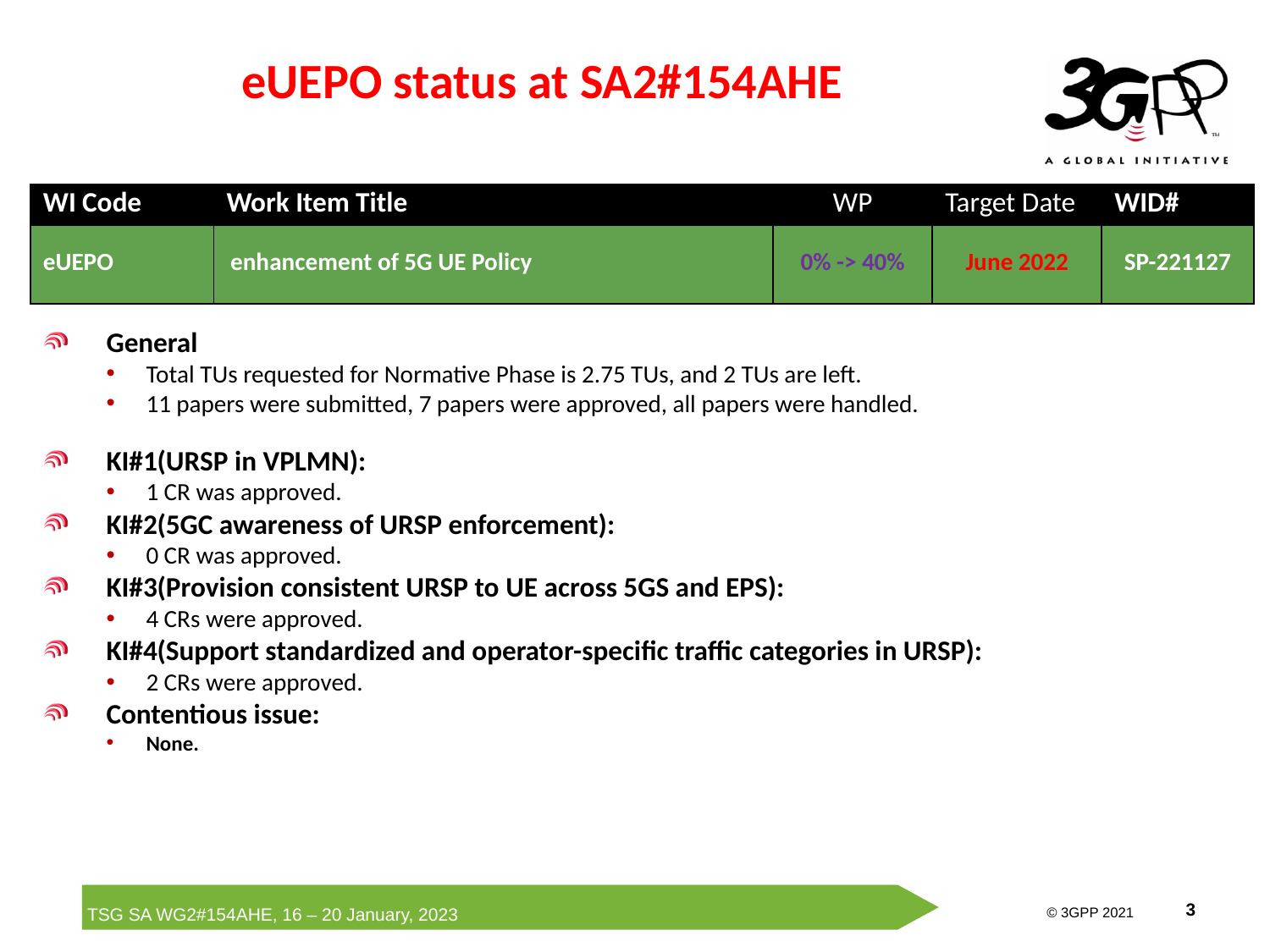

# eUEPO status at SA2#154AHE
| WI Code | Work Item Title | WP | Target Date | WID# |
| --- | --- | --- | --- | --- |
| eUEPO | enhancement of 5G UE Policy | 0% -> 40% | June 2022 | SP-221127 |
General
Total TUs requested for Normative Phase is 2.75 TUs, and 2 TUs are left.
11 papers were submitted, 7 papers were approved, all papers were handled.

KI#1(URSP in VPLMN):
1 CR was approved.
KI#2(5GC awareness of URSP enforcement):
0 CR was approved.
KI#3(Provision consistent URSP to UE across 5GS and EPS):
4 CRs were approved.
KI#4(Support standardized and operator-specific traffic categories in URSP):
2 CRs were approved.
Contentious issue:
None.